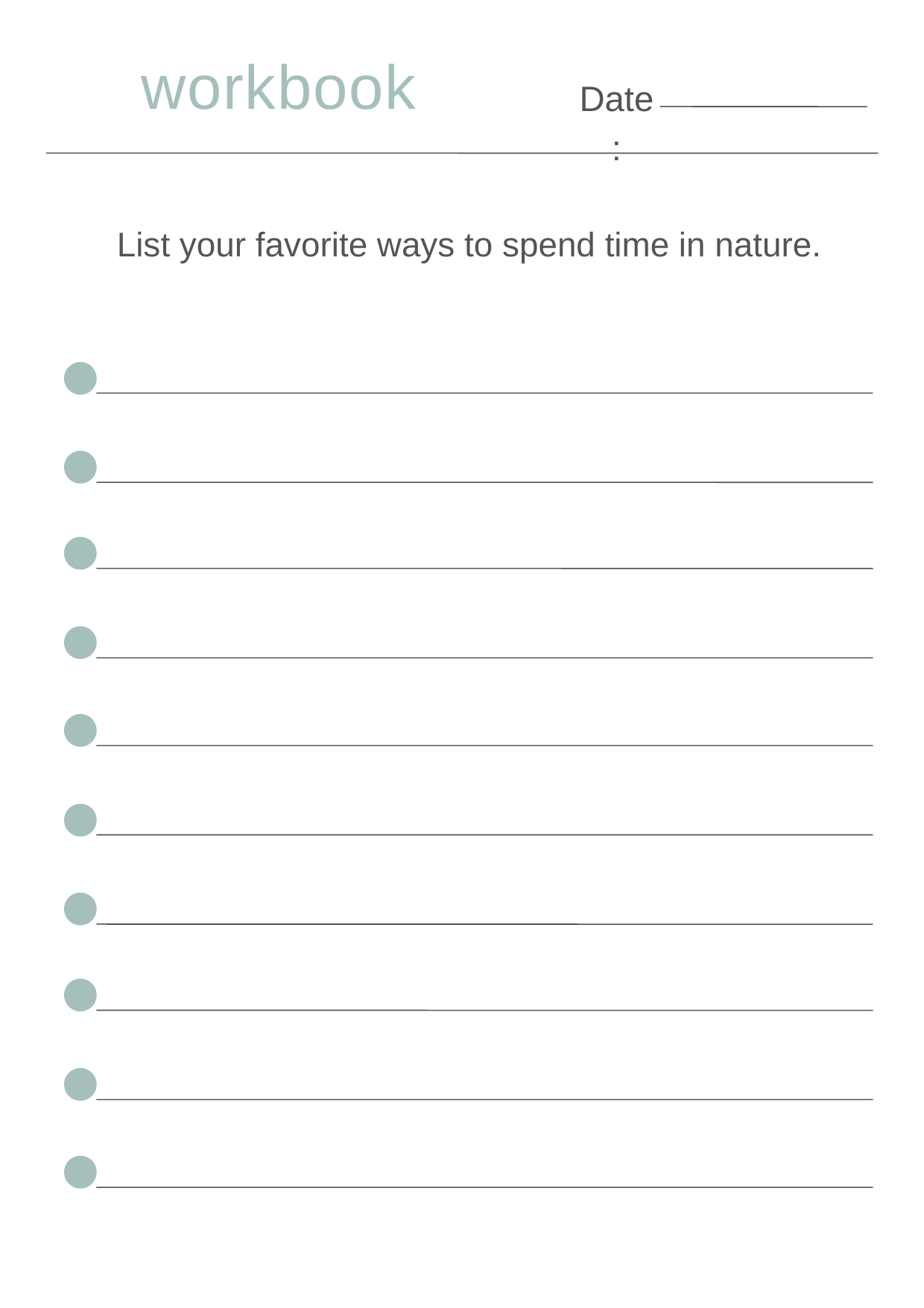

workbook
Date:

List your favorite ways to spend time in nature.